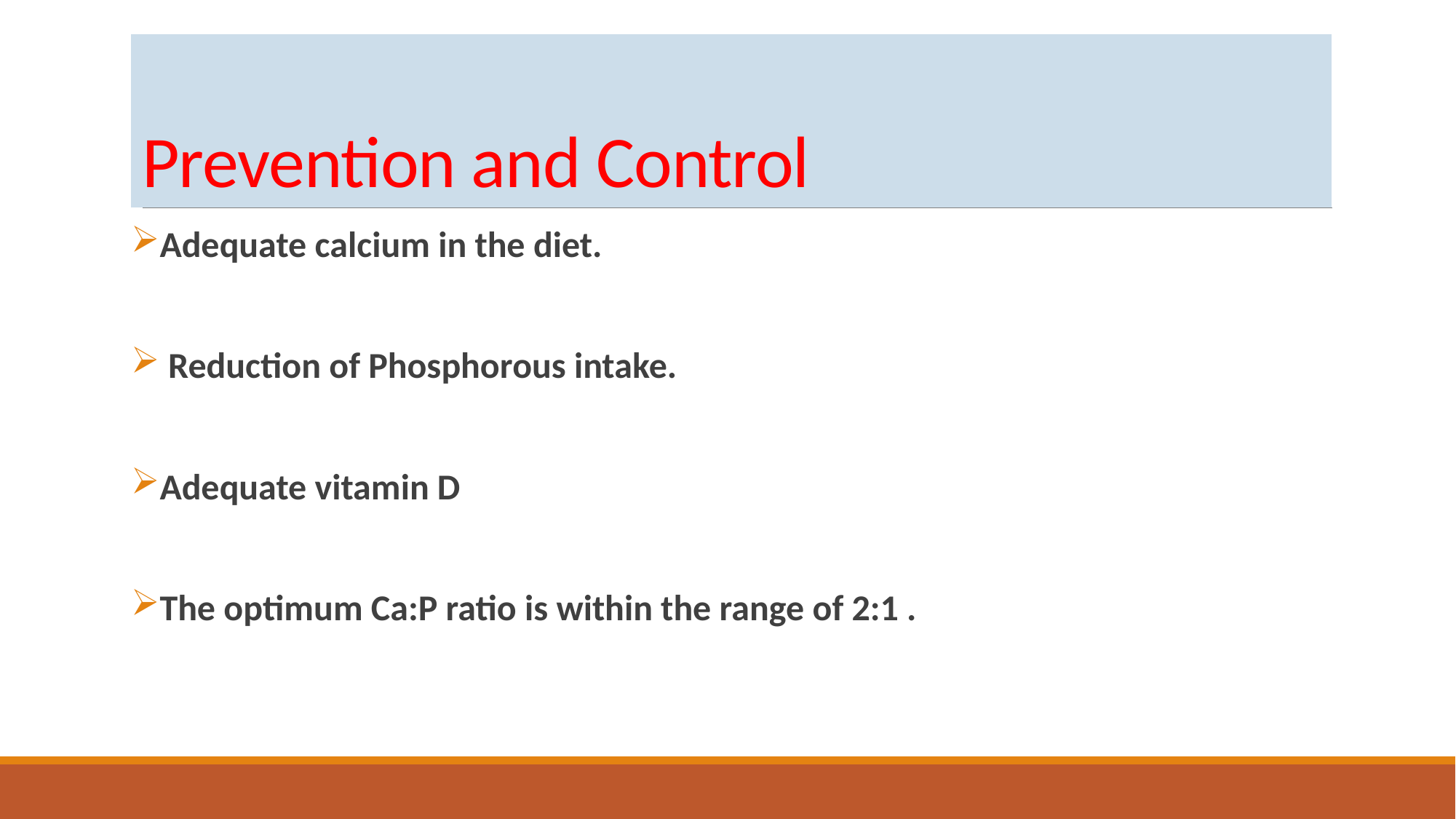

# Prevention and Control
Adequate calcium in the diet.

 Reduction of Phosphorous intake.

Adequate vitamin D

The optimum Ca:P ratio is within the range of 2:1 .